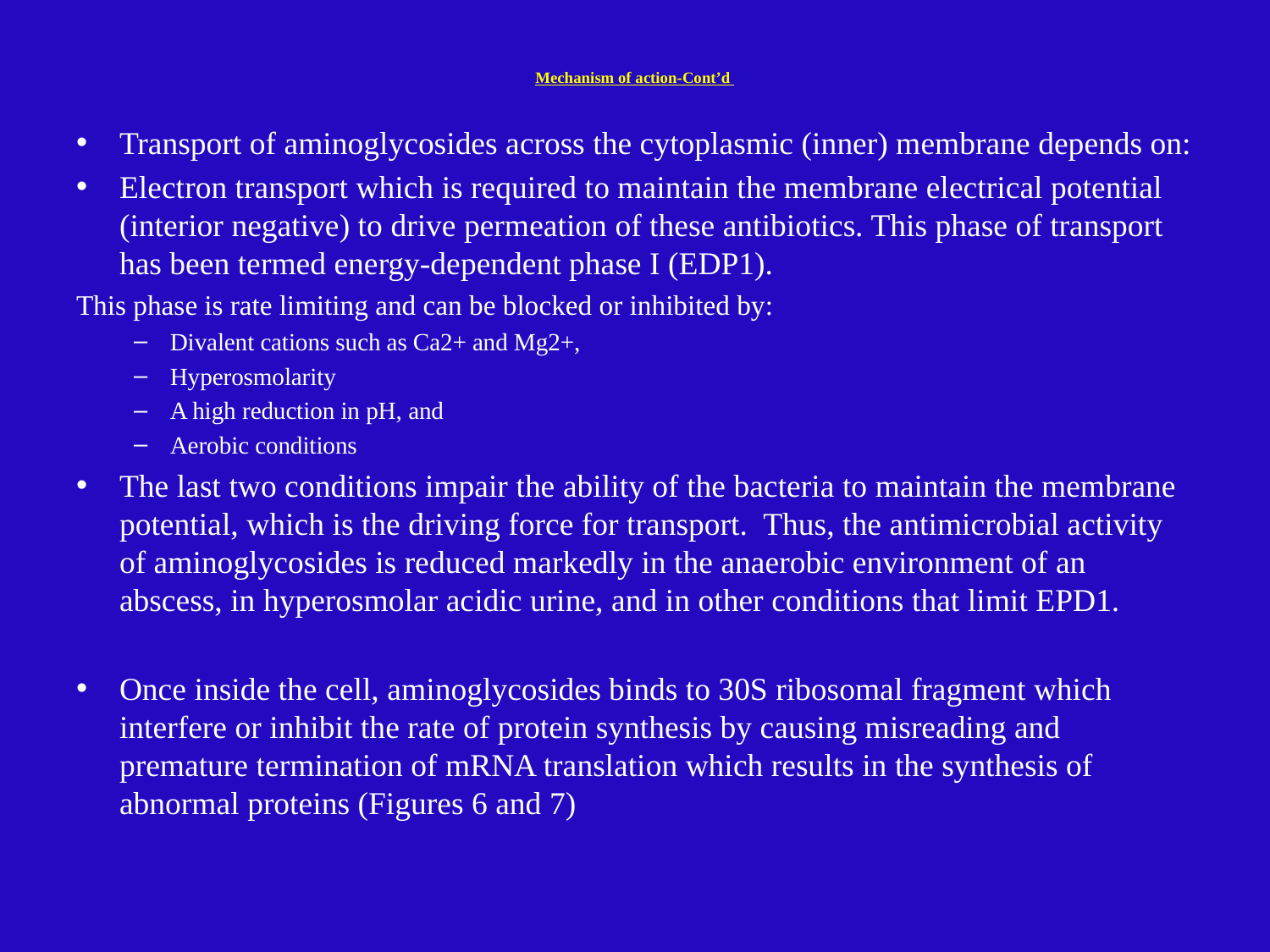

# Mechanism of action-Cont’d
Transport of aminoglycosides across the cytoplasmic (inner) membrane depends on:
Electron transport which is required to maintain the membrane electrical potential (interior negative) to drive permeation of these antibiotics. This phase of transport has been termed energy-dependent phase I (EDP1).
This phase is rate limiting and can be blocked or inhibited by:
Divalent cations such as Ca2+ and Mg2+,
Hyperosmolarity
A high reduction in pH, and
Aerobic conditions
The last two conditions impair the ability of the bacteria to maintain the membrane potential, which is the driving force for transport.  Thus, the antimicrobial activity of aminoglycosides is reduced markedly in the anaerobic environment of an abscess, in hyperosmolar acidic urine, and in other conditions that limit EPD1.

Once inside the cell, aminoglycosides binds to 30S ribosomal fragment which interfere or inhibit the rate of protein synthesis by causing misreading and premature termination of mRNA translation which results in the synthesis of abnormal proteins (Figures 6 and 7)